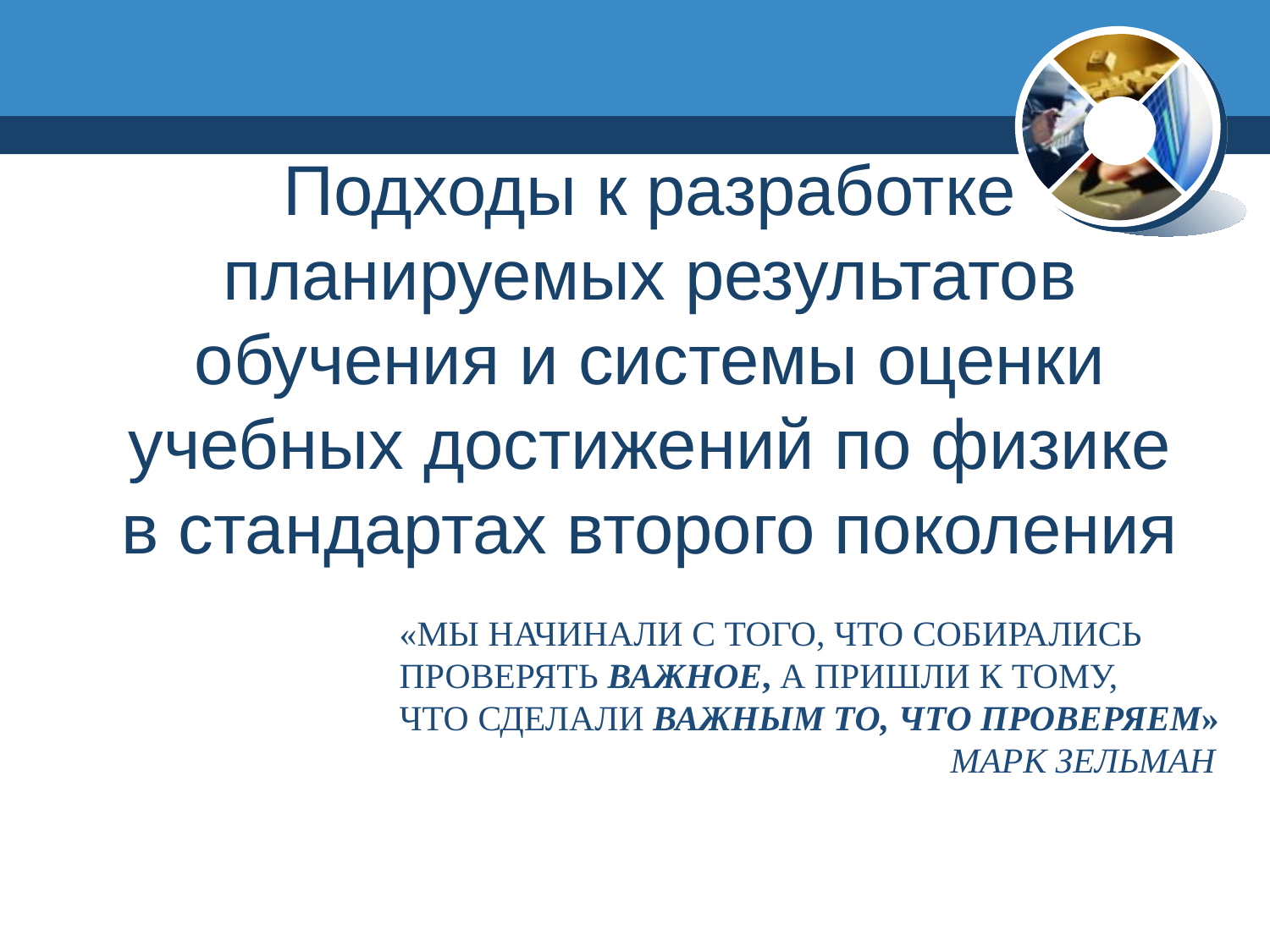

Подходы к разработке планируемых результатов обучения и системы оценки учебных достижений по физике в стандартах второго поколения
«Мы начинали с того, что собирались
проверять важное, а пришли к тому,
что сделали важным то, что проверяем»
                                                              Марк Зельман